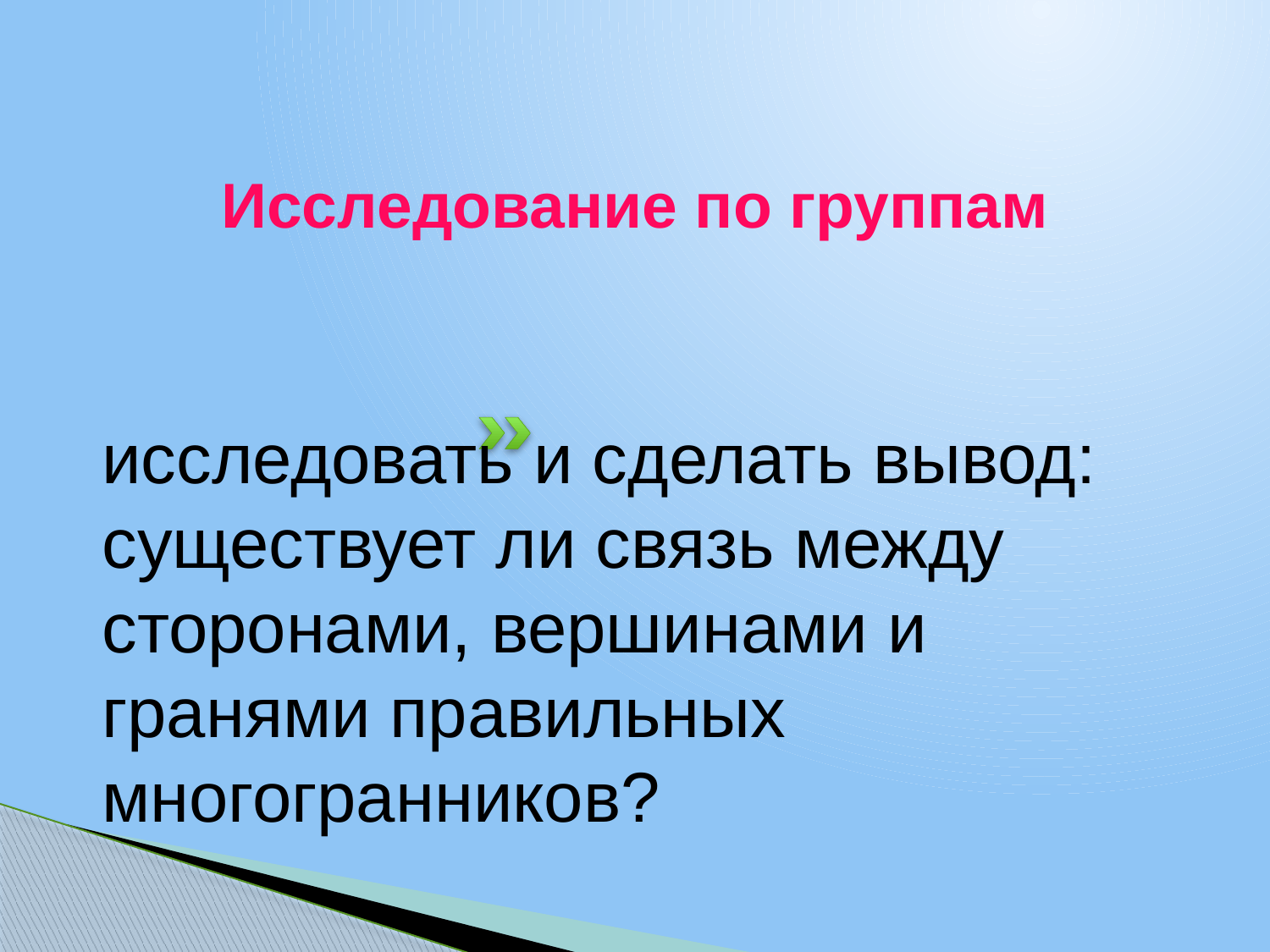

#
Исследование по группам
исследовать и сделать вывод: существует ли связь между сторонами, вершинами и гранями правильных многогранников?